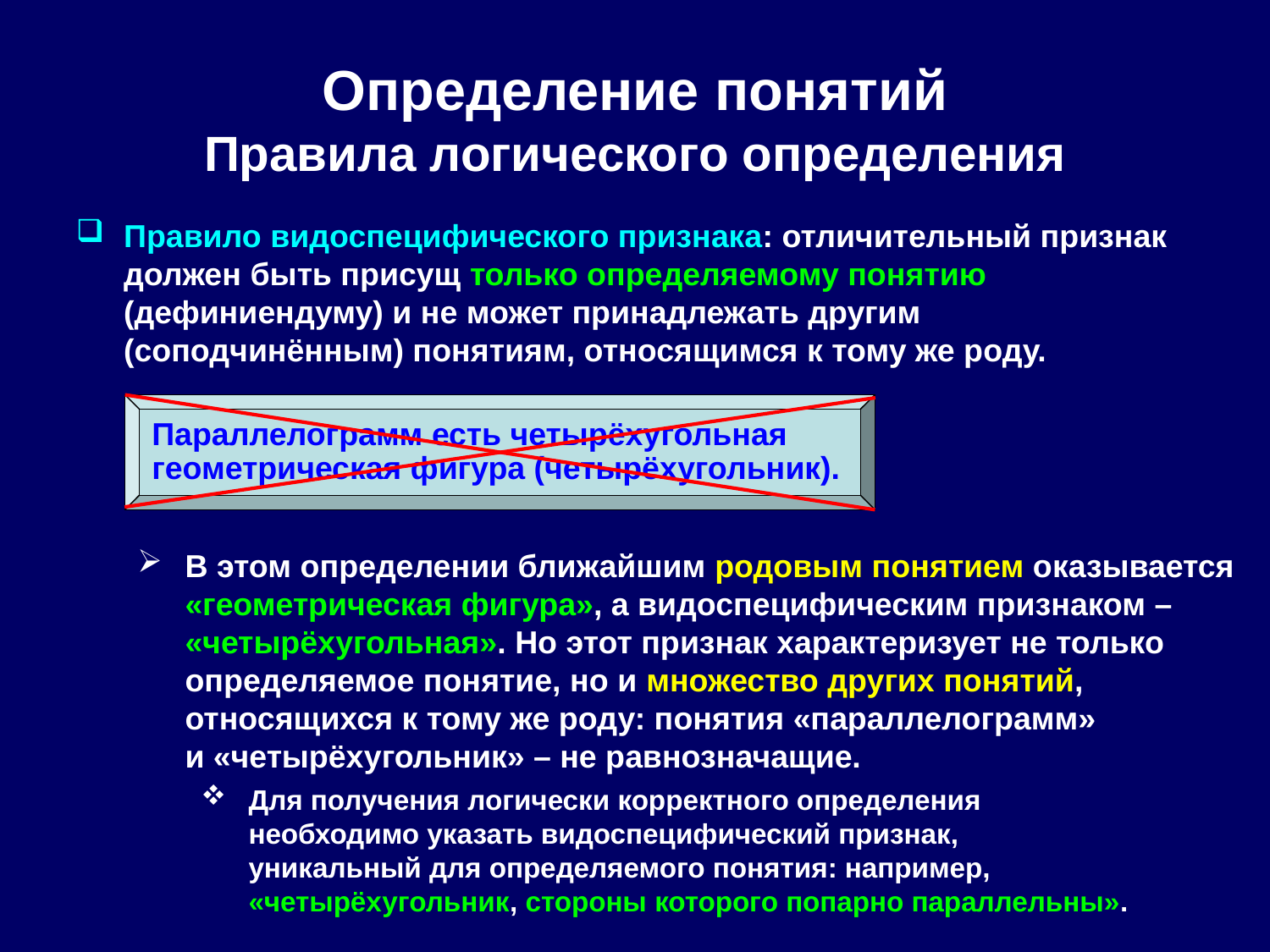

Определение понятий
Правила логического определения
Правило видоспецифического признака: отличительный признак должен быть присущ только определяемому понятию (дефиниендуму) и не может принадлежать другим (соподчинённым) понятиям, относящимся к тому же роду.
Параллелограмм есть четырёхугольная геометрическая фигура (четырёхугольник).
В этом определении ближайшим родовым понятием оказывается «геометрическая фигура», а видоспецифическим признаком – «четырёхугольная». Но этот признак характеризует не только определяемое понятие, но и множество других понятий, относящихся к тому же роду: понятия «параллелограмм»
и «четырёхугольник» – не равнозначащие.
Для получения логически корректного определения
необходимо указать видоспецифический признак,
уникальный для определяемого понятия: например, «четырёхугольник, стороны которого попарно параллельны».